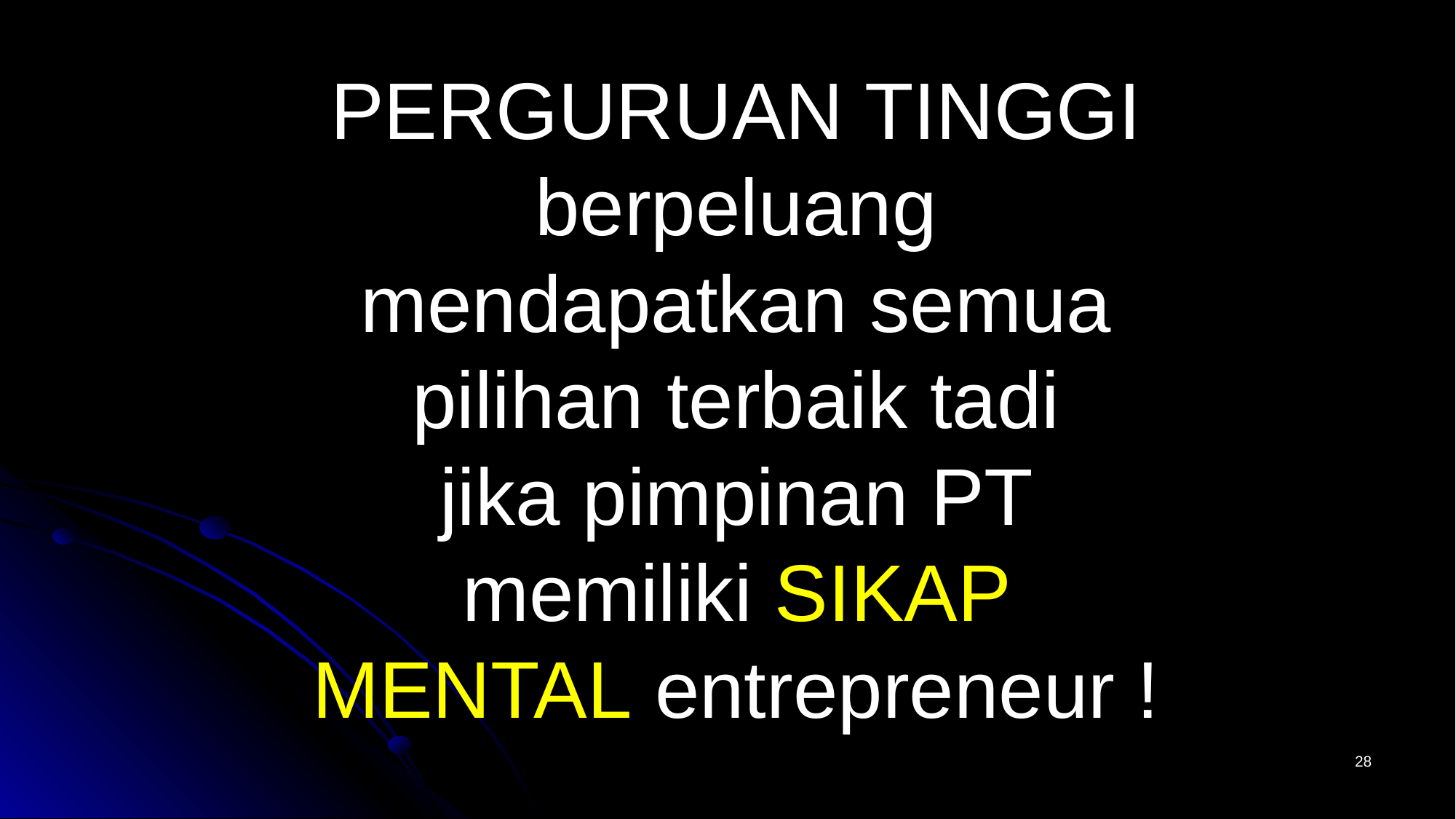

# PERGURUAN TINGGI berpeluang mendapatkan semua pilihan terbaik tadi jika pimpinan PT memiliki SIKAP MENTAL entrepreneur !
28